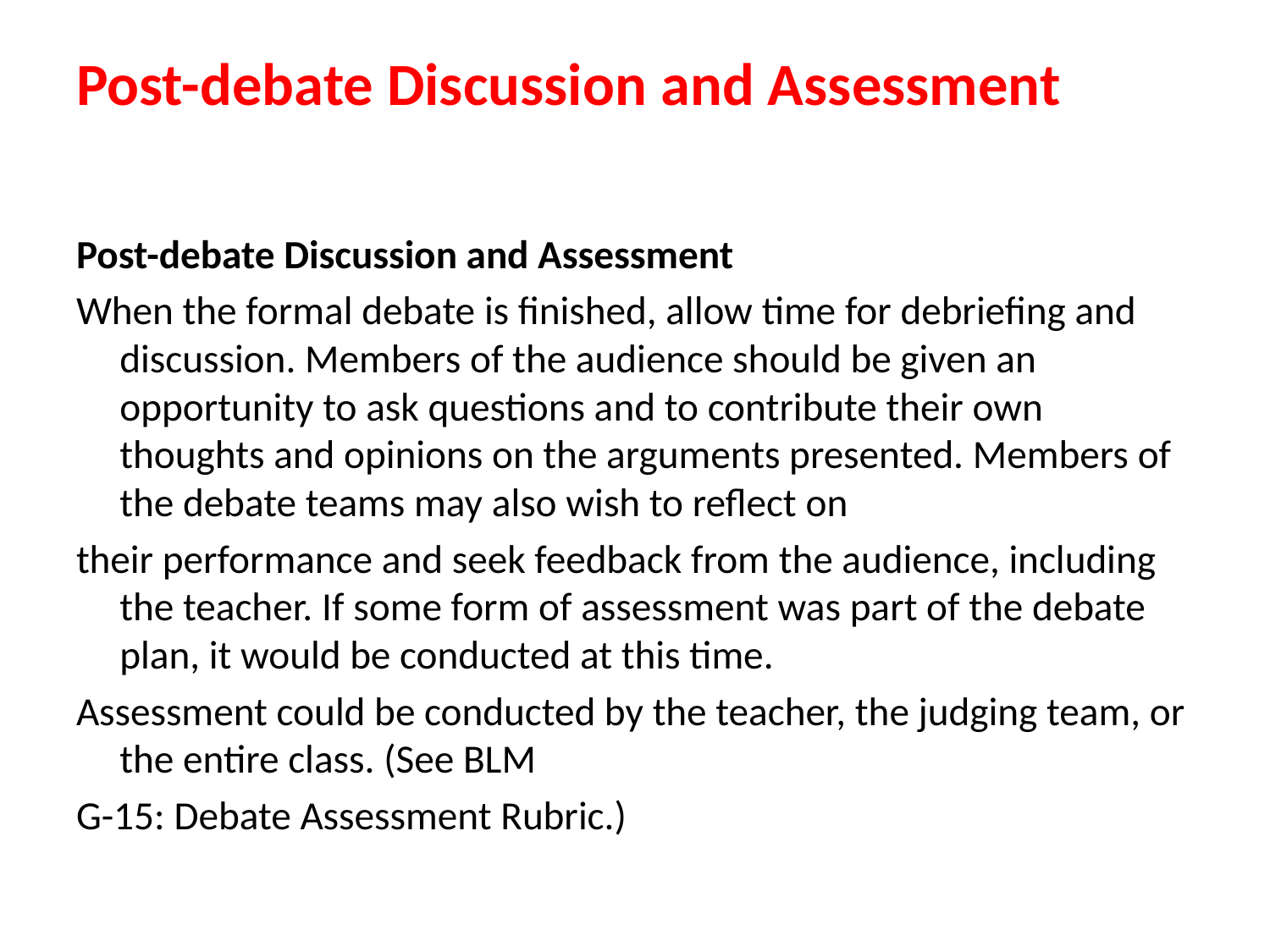

# Post-debate Discussion and Assessment
Post-debate Discussion and Assessment
When the formal debate is finished, allow time for debriefing and discussion. Members of the audience should be given an opportunity to ask questions and to contribute their own thoughts and opinions on the arguments presented. Members of the debate teams may also wish to reflect on
their performance and seek feedback from the audience, including the teacher. If some form of assessment was part of the debate plan, it would be conducted at this time.
Assessment could be conducted by the teacher, the judging team, or the entire class. (See BLM
G-15: Debate Assessment Rubric.)